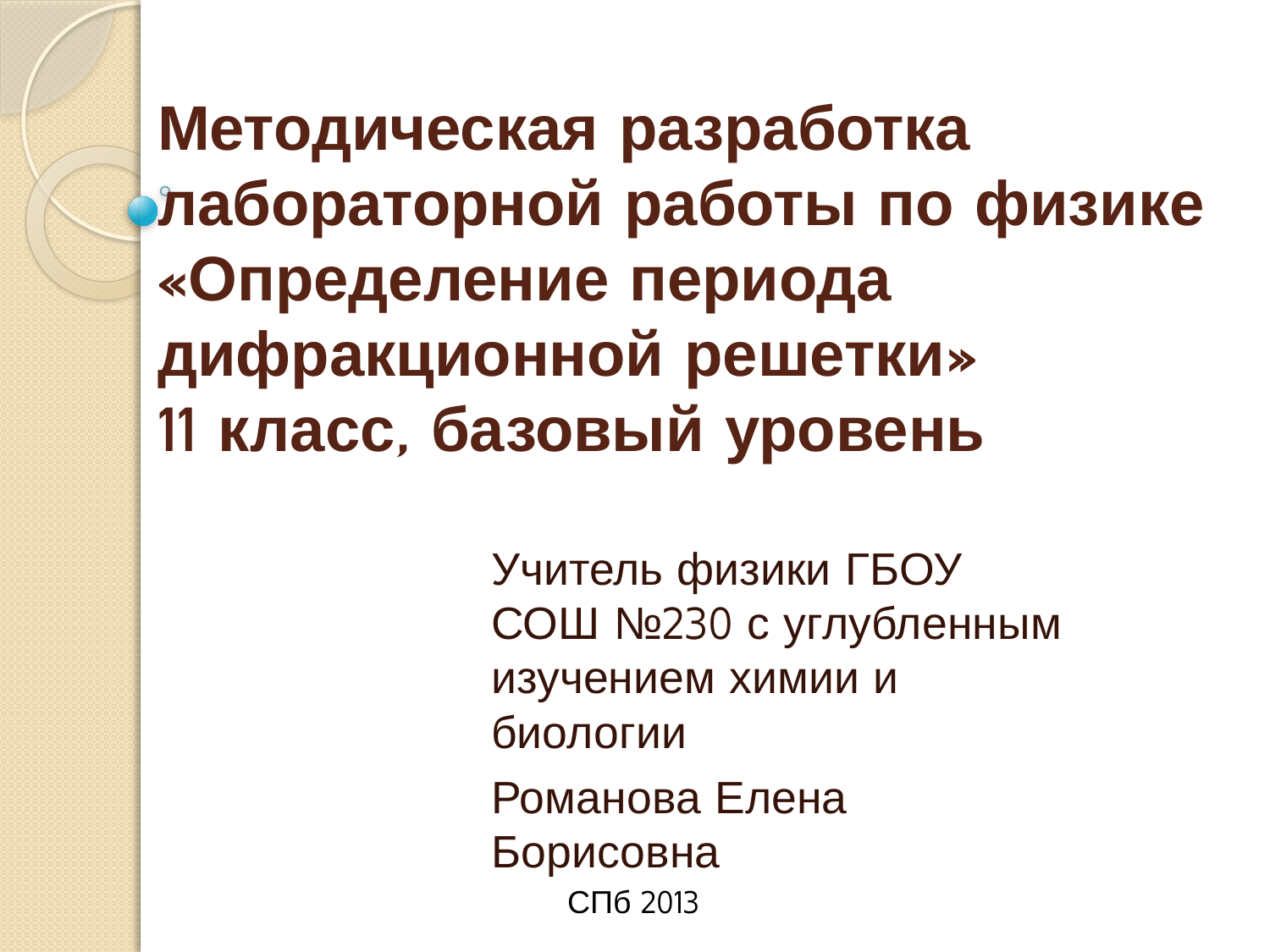

# Методическая разработка лабораторной работы по физике «Определение периода дифракционной решетки» 11 класс, базовый уровень
Учитель физики ГБОУ СОШ №230 с углубленным изучением химии и биологии
Романова Елена Борисовна
СПб 2013